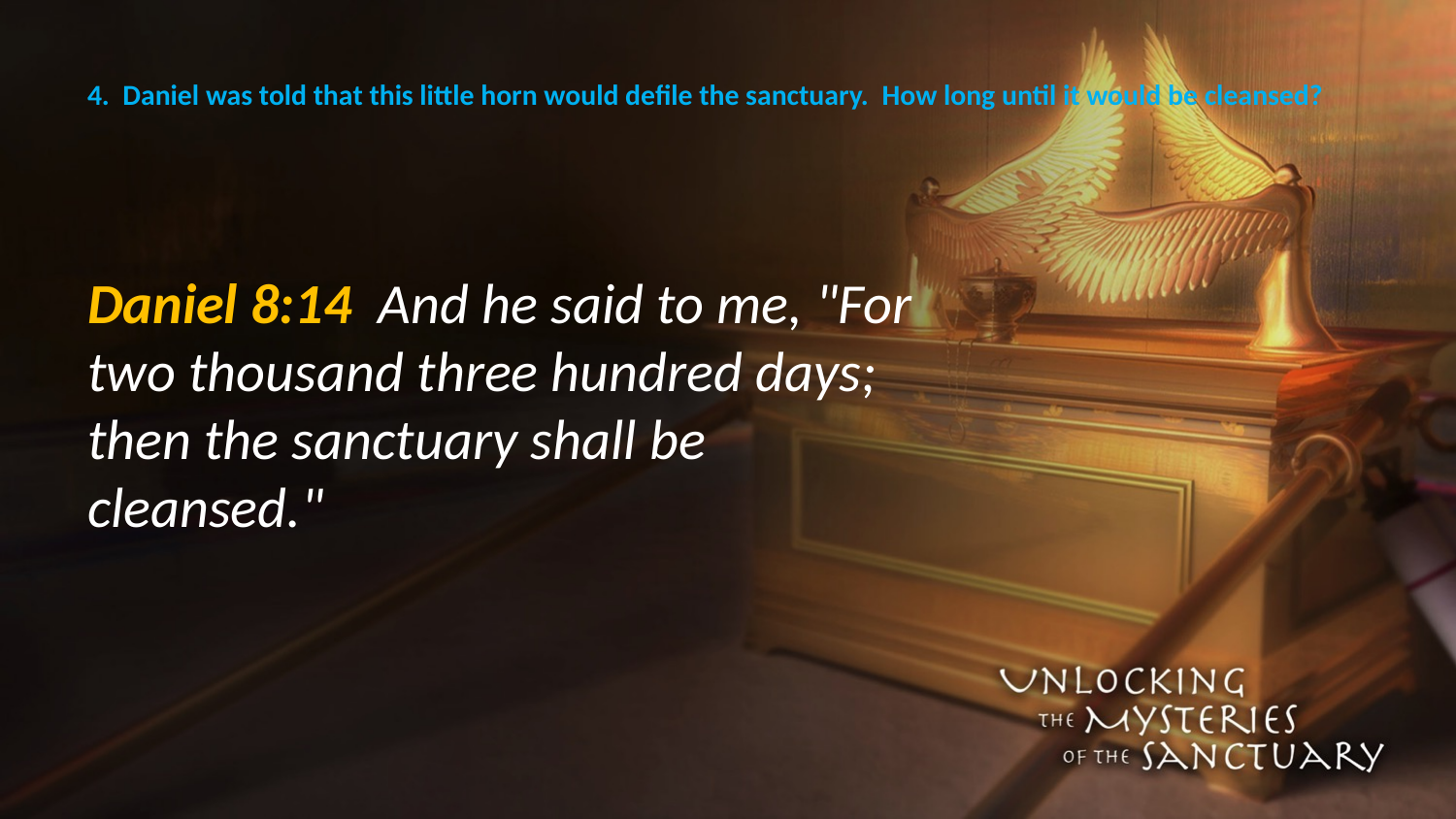

# 4.  Daniel was told that this little horn would defile the sanctuary.  How long until it would be cleansed?

Daniel 8:14  And he said to me, "For two thousand three hundred days; then the sanctuary shall be cleansed."